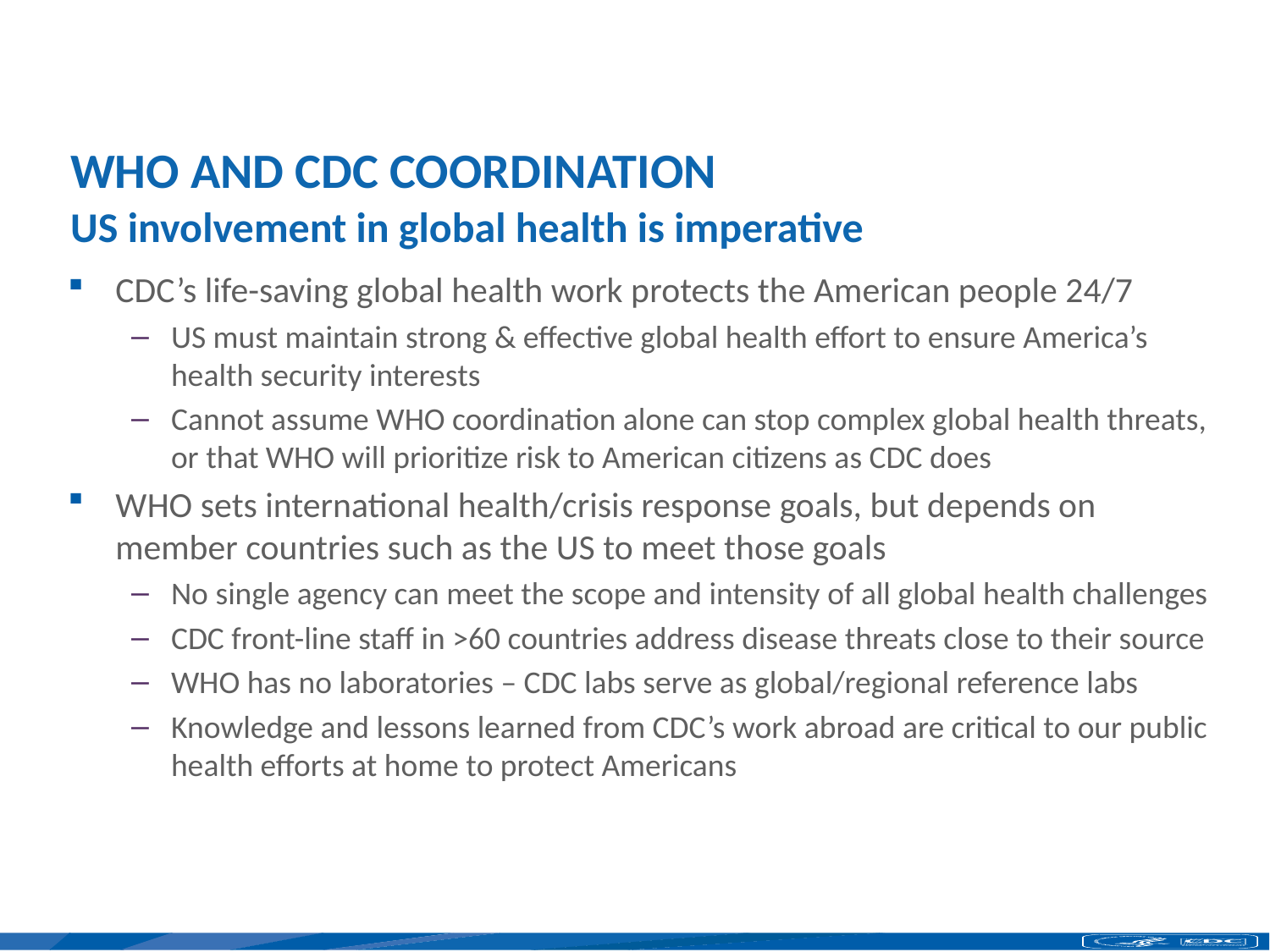

# WHO AND CDC COORDINATION US involvement in global health is imperative
CDC’s life-saving global health work protects the American people 24/7
US must maintain strong & effective global health effort to ensure America’s health security interests
Cannot assume WHO coordination alone can stop complex global health threats, or that WHO will prioritize risk to American citizens as CDC does
WHO sets international health/crisis response goals, but depends on member countries such as the US to meet those goals
No single agency can meet the scope and intensity of all global health challenges
CDC front-line staff in >60 countries address disease threats close to their source
WHO has no laboratories – CDC labs serve as global/regional reference labs
Knowledge and lessons learned from CDC’s work abroad are critical to our public health efforts at home to protect Americans